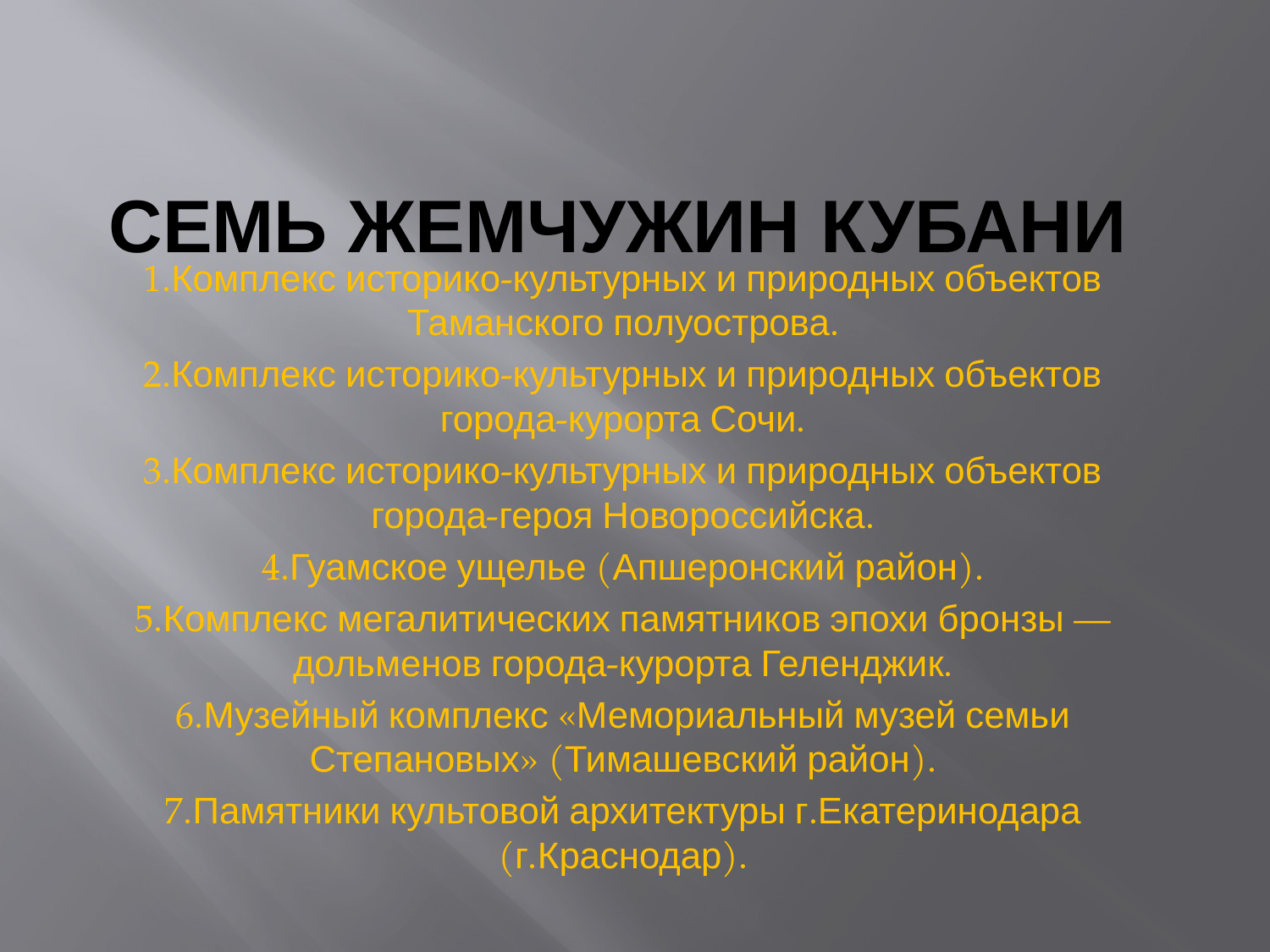

# Семь жемчужин Кубани
1.Комплекс историко-культурных и природных объектов Таманского полуострова.
2.Комплекс историко-культурных и природных объектов города-курорта Сочи.
3.Комплекс историко-культурных и природных объектов города-героя Новороссийска.
4.Гуамское ущелье (Апшеронский район).
5.Комплекс мегалитических памятников эпохи бронзы — дольменов города-курорта Геленджик.
6.Музейный комплекс «Мемориальный музей семьи Степановых» (Тимашевский район).
7.Памятники культовой архитектуры г.Екатеринодара (г.Краснодар).